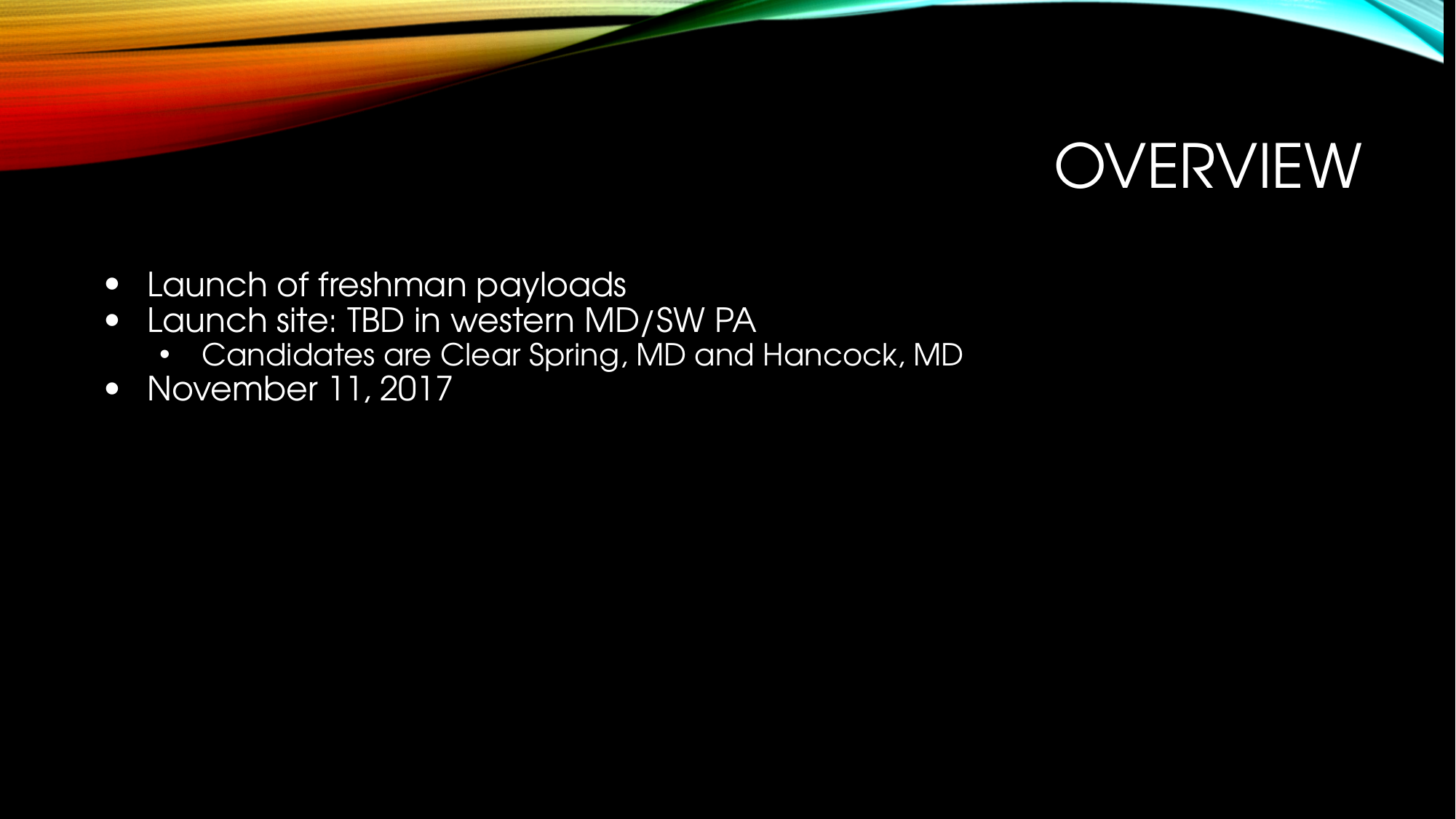

# OVERVIEW
Launch of freshman payloads
Launch site: TBD in western MD/SW PA
Candidates are Clear Spring, MD and Hancock, MD
November 11, 2017